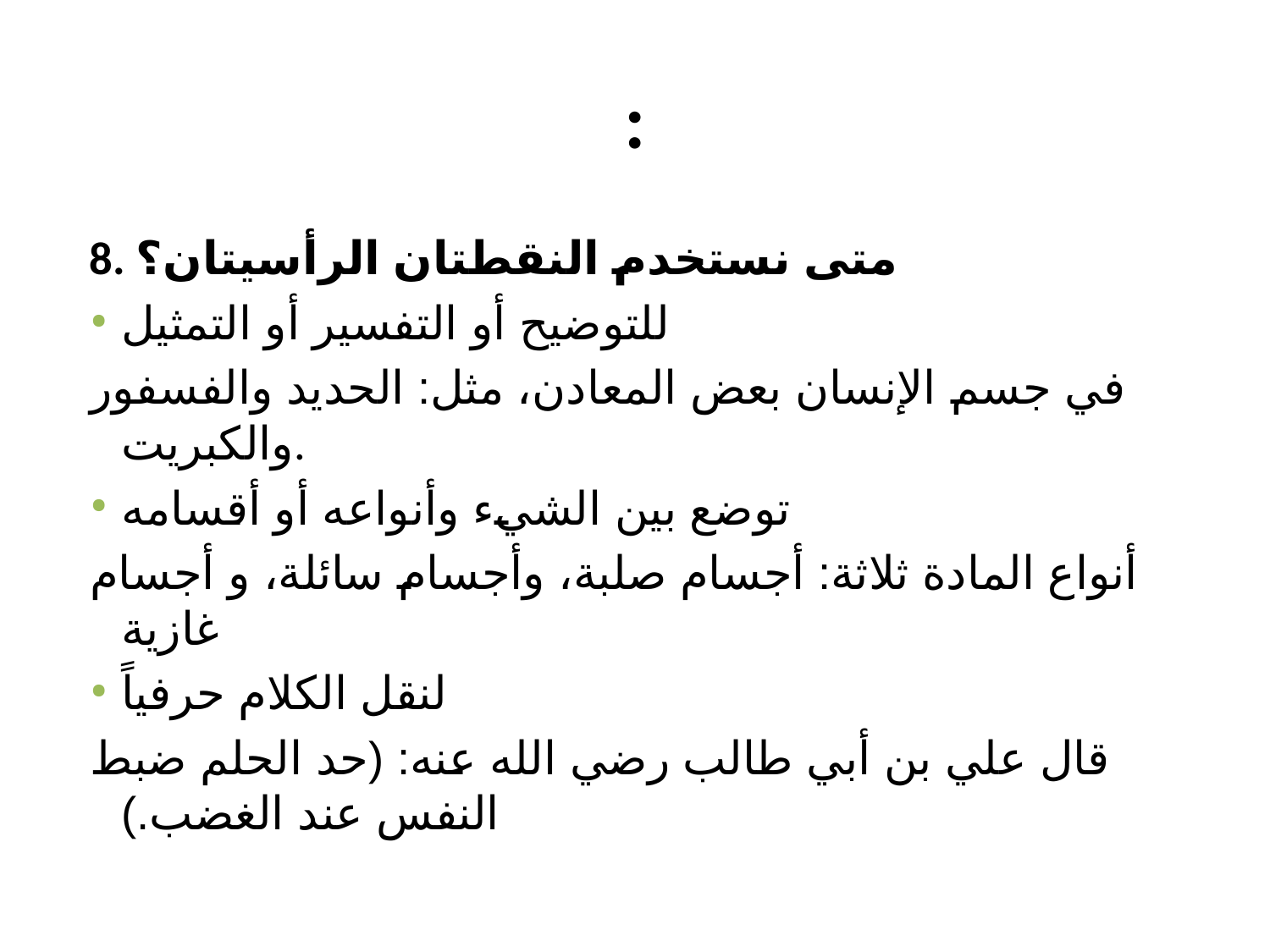

# :
8. متى نستخدم النقطتان الرأسيتان؟
للتوضيح أو التفسير أو التمثيل
في جسم الإنسان بعض المعادن، مثل: الحديد والفسفور والكبريت.
توضع بين الشيء وأنواعه أو أقسامه
أنواع المادة ثلاثة: أجسام صلبة، وأجسام سائلة، و أجسام غازية
لنقل الكلام حرفياً
قال علي بن أبي طالب رضي الله عنه: (حد الحلم ضبط النفس عند الغضب.)